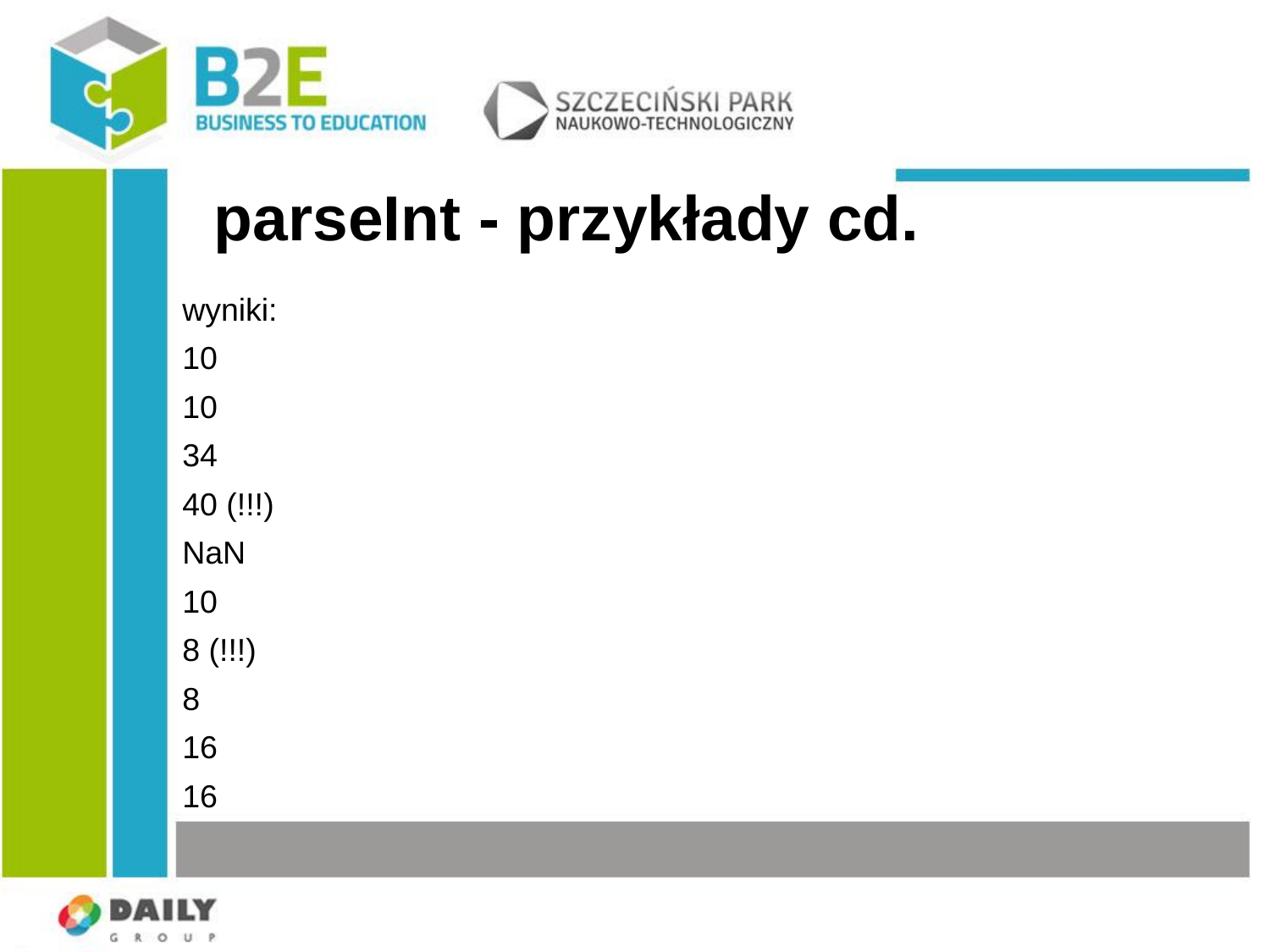

# parseInt - przykłady cd.
wyniki:
10
10
34
40 (!!!)
NaN
10
8 (!!!)
8
16
16